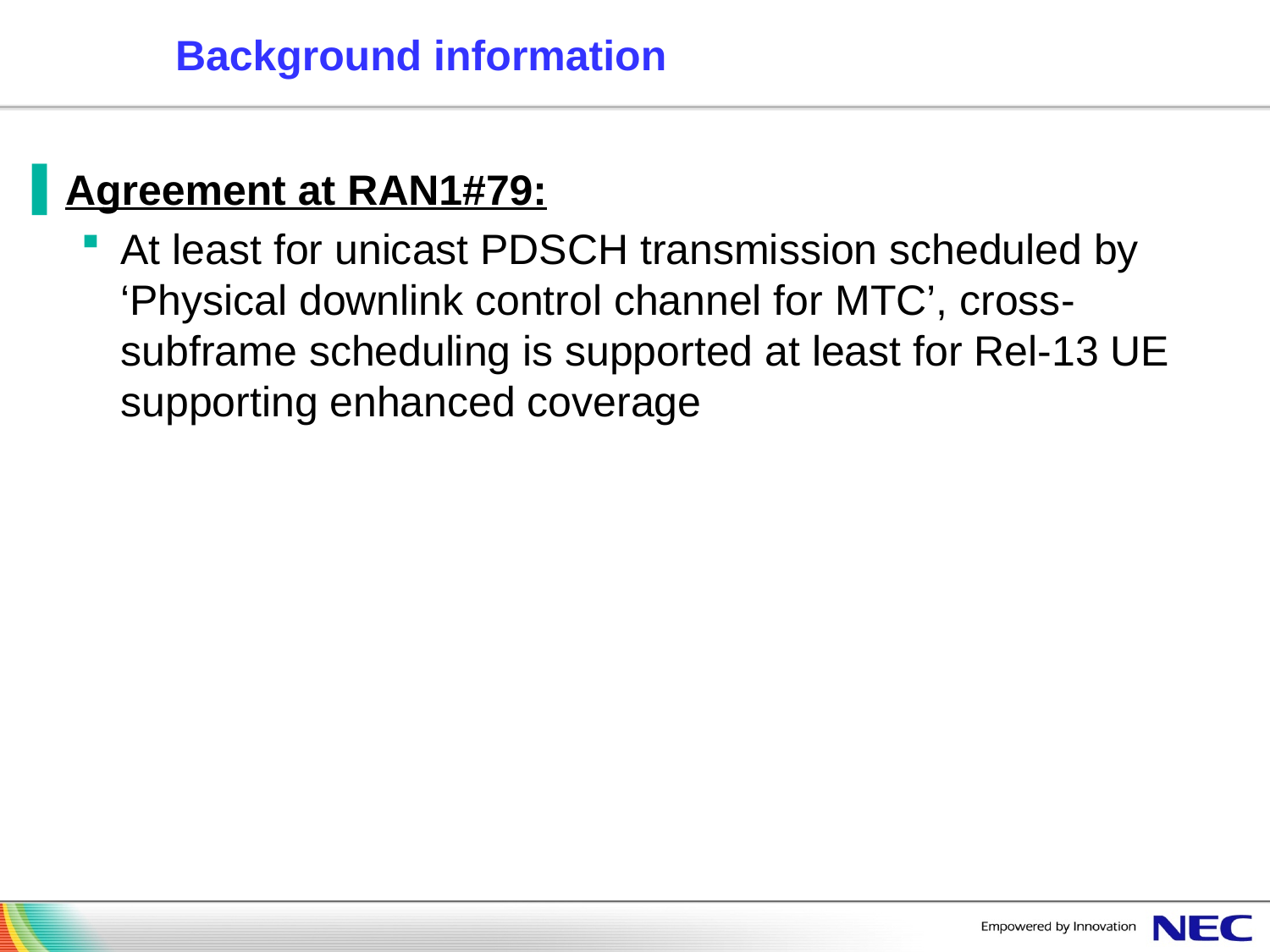

# Background information
Agreement at RAN1#79:
At least for unicast PDSCH transmission scheduled by ‘Physical downlink control channel for MTC’, cross-subframe scheduling is supported at least for Rel-13 UE supporting enhanced coverage